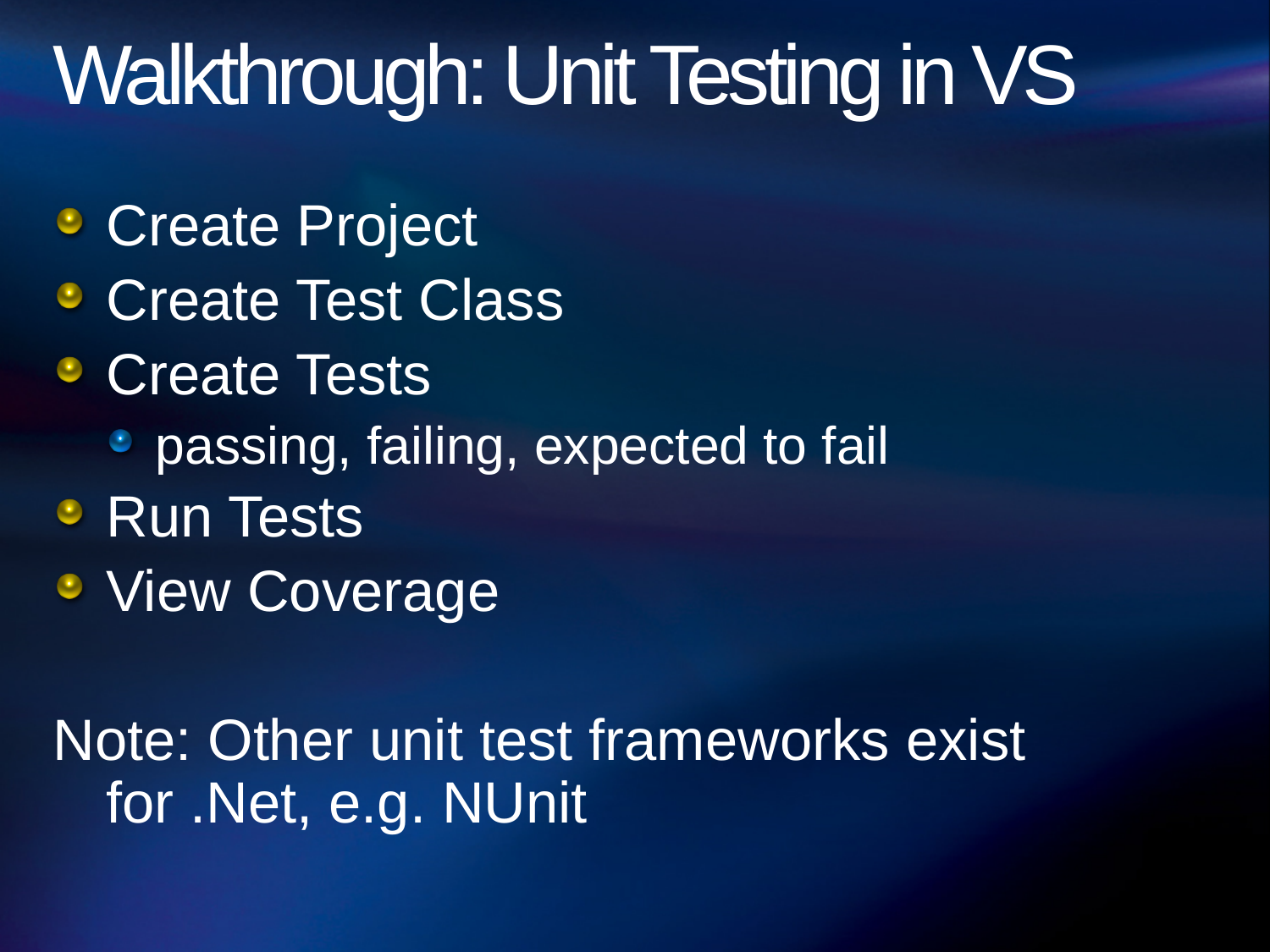

# Walkthrough: Unit Testing in VS
Create Project
Create Test Class
Create Tests
passing, failing, expected to fail
Run Tests
View Coverage

Note: Other unit test frameworks exist for .Net, e.g. NUnit